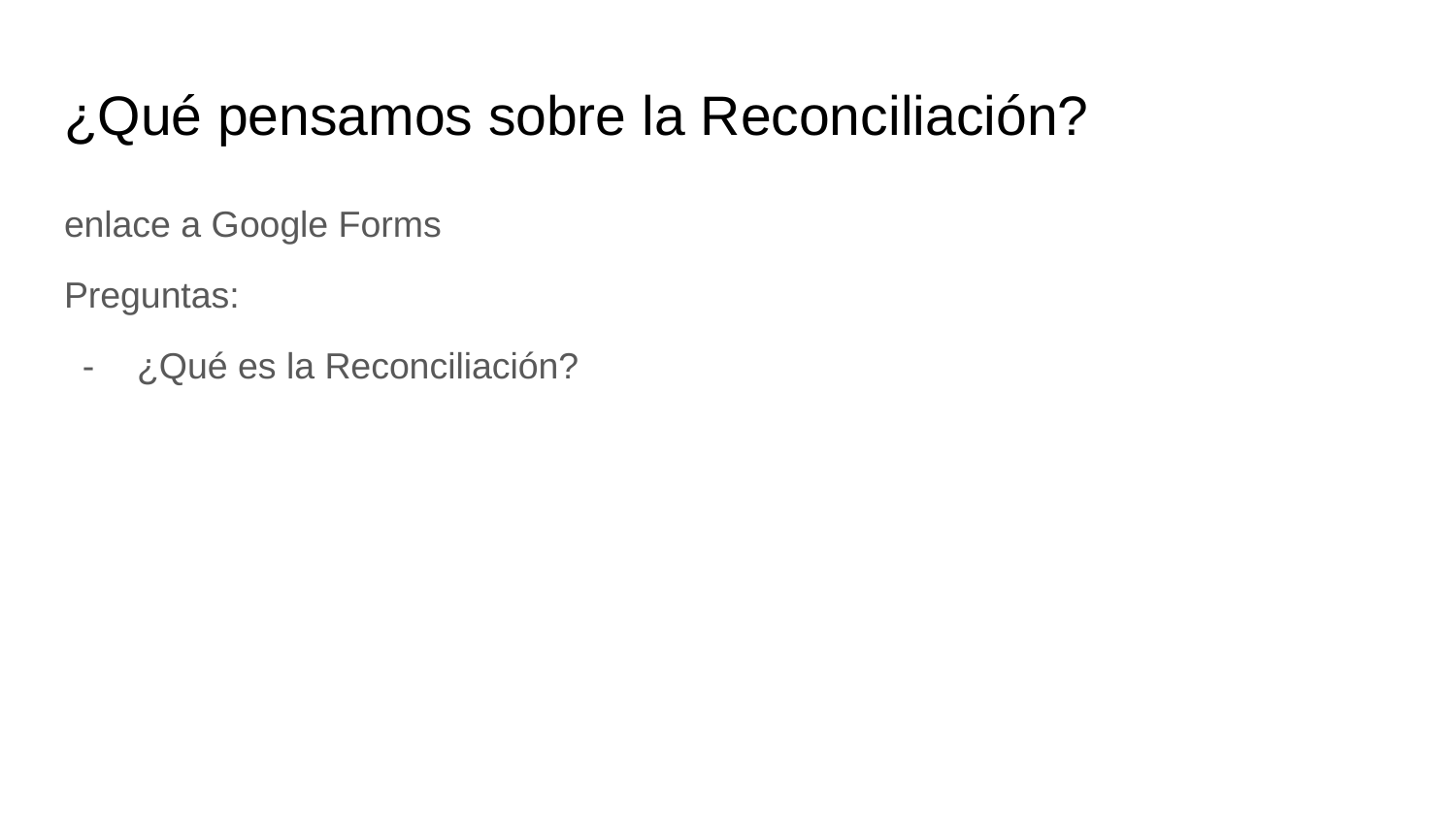

# ¿Qué pensamos sobre la Reconciliación?
enlace a Google Forms
Preguntas:
¿Qué es la Reconciliación?